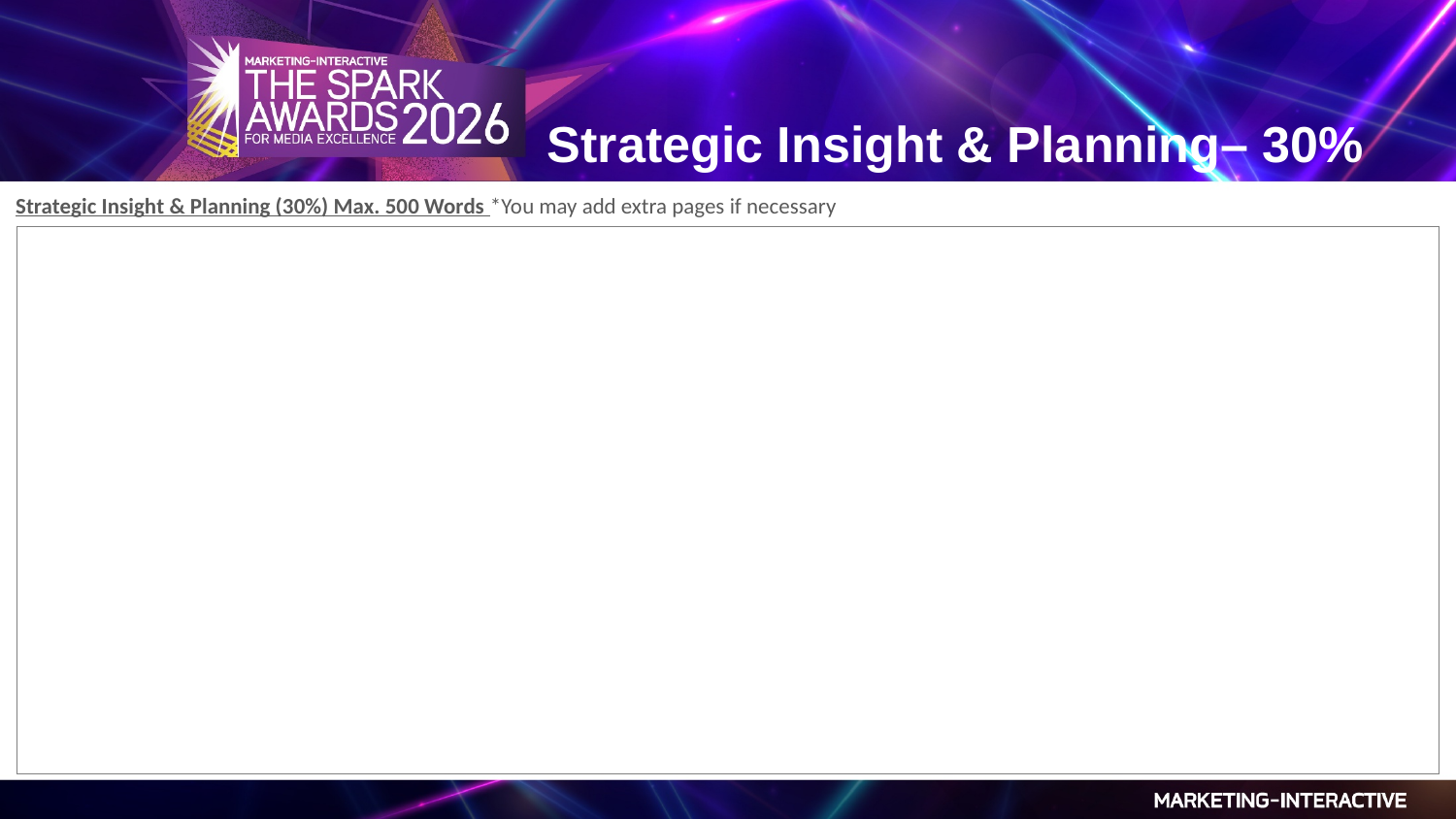

Strategic Insight & Planning– 30%
Strategic Insight & Planning (30%) Max. 500 Words *You may add extra pages if necessary
|  |
| --- |